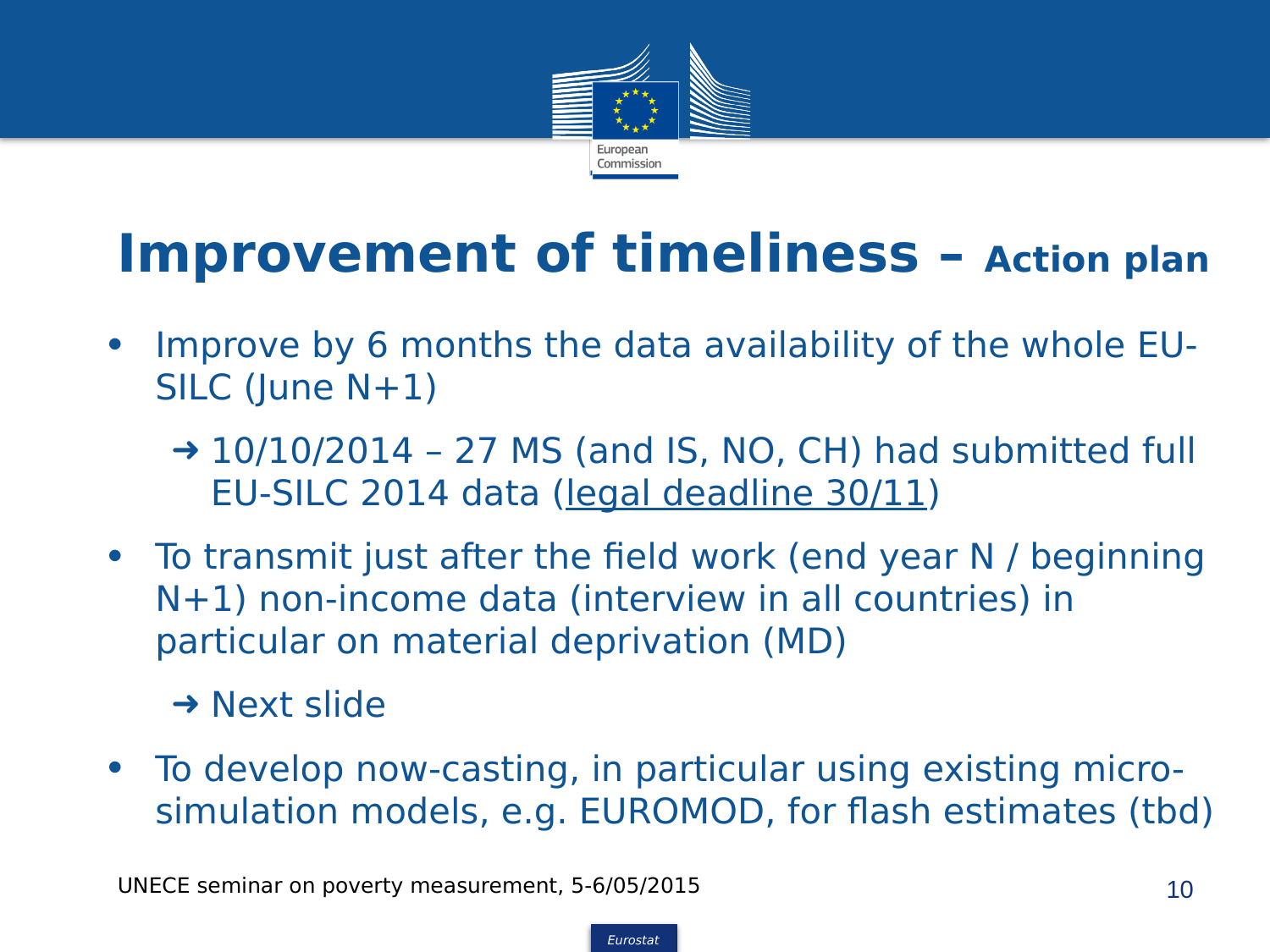

Improvement of timeliness – Action plan
Improve by 6 months the data availability of the whole EU-SILC (June N+1)
10/10/2014 – 27 MS (and IS, NO, CH) had submitted full EU-SILC 2014 data (legal deadline 30/11)
To transmit just after the field work (end year N / beginning N+1) non-income data (interview in all countries) in particular on material deprivation (MD)
Next slide
To develop now-casting, in particular using existing micro-simulation models, e.g. EUROMOD, for flash estimates (tbd)

UNECE seminar on poverty measurement, 5-6/05/2015
10